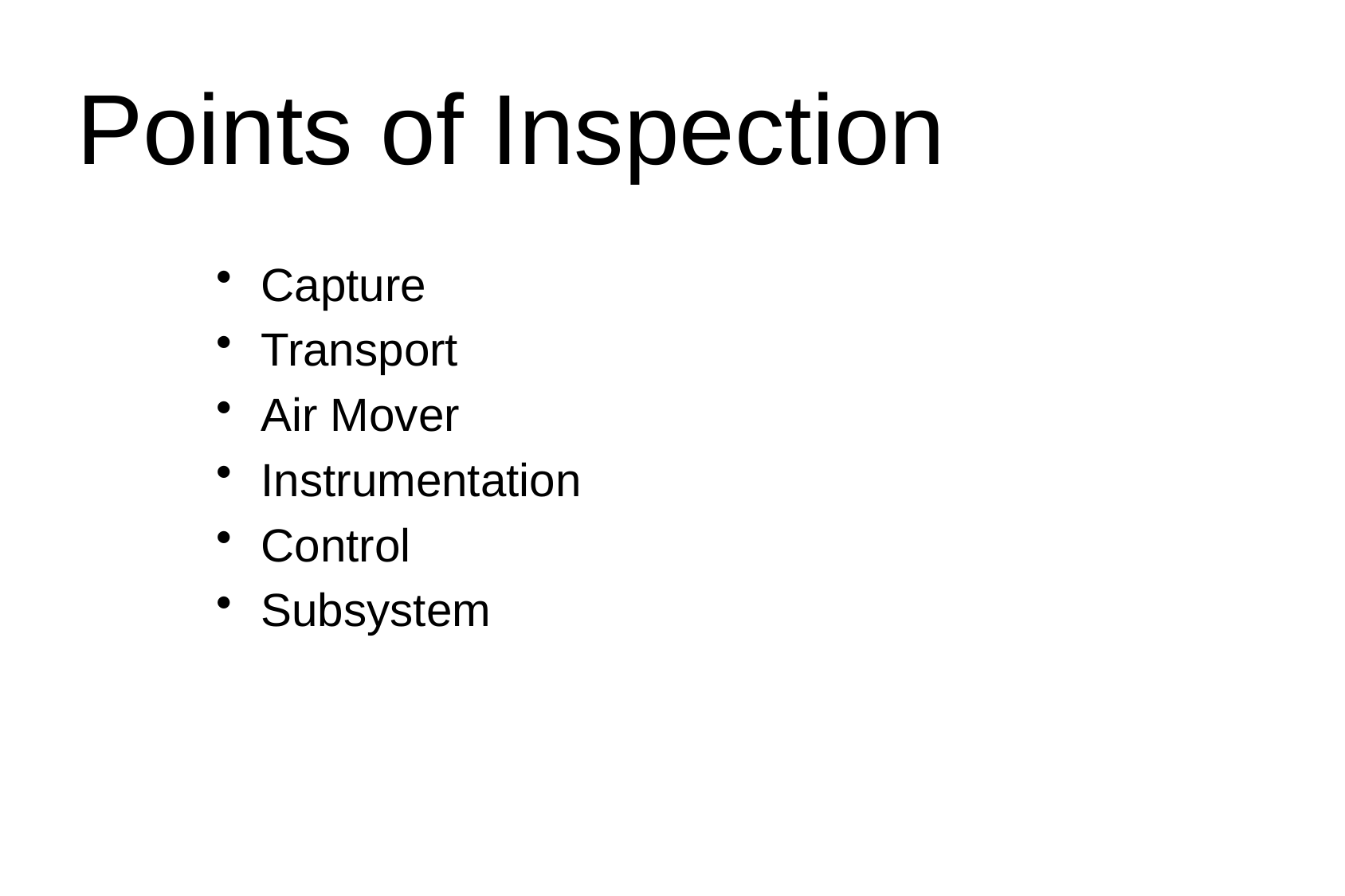

# Points of Inspection
Capture
Transport
Air Mover
Instrumentation
Control
Subsystem